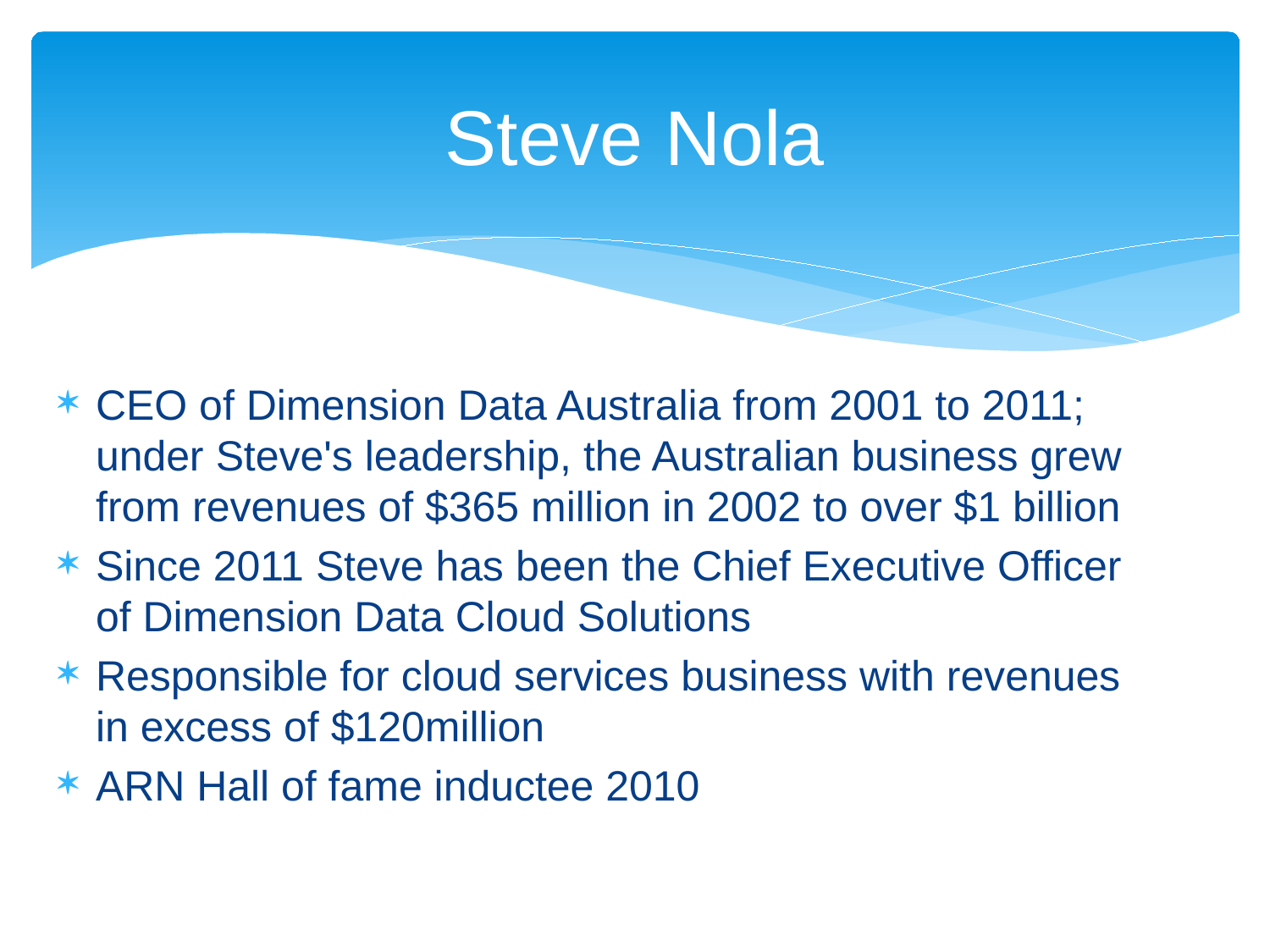

# Steve Nola
CEO of Dimension Data Australia from 2001 to 2011; under Steve's leadership, the Australian business grew from revenues of $365 million in 2002 to over $1 billion
Since 2011 Steve has been the Chief Executive Officer of Dimension Data Cloud Solutions
Responsible for cloud services business with revenues in excess of $120million
ARN Hall of fame inductee 2010